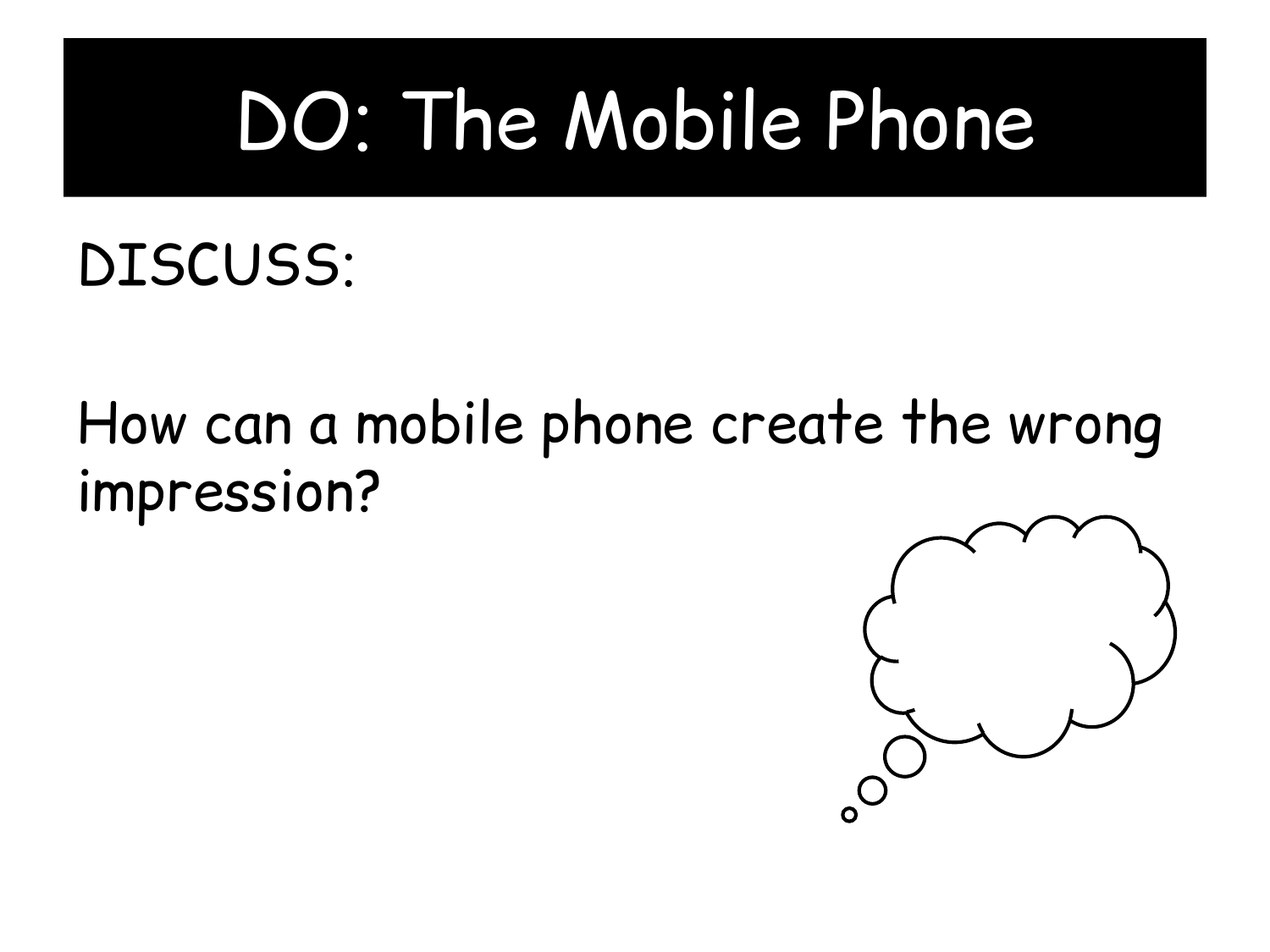

# DO: The Mobile Phone
DISCUSS:

How can a mobile phone create the wrong impression?